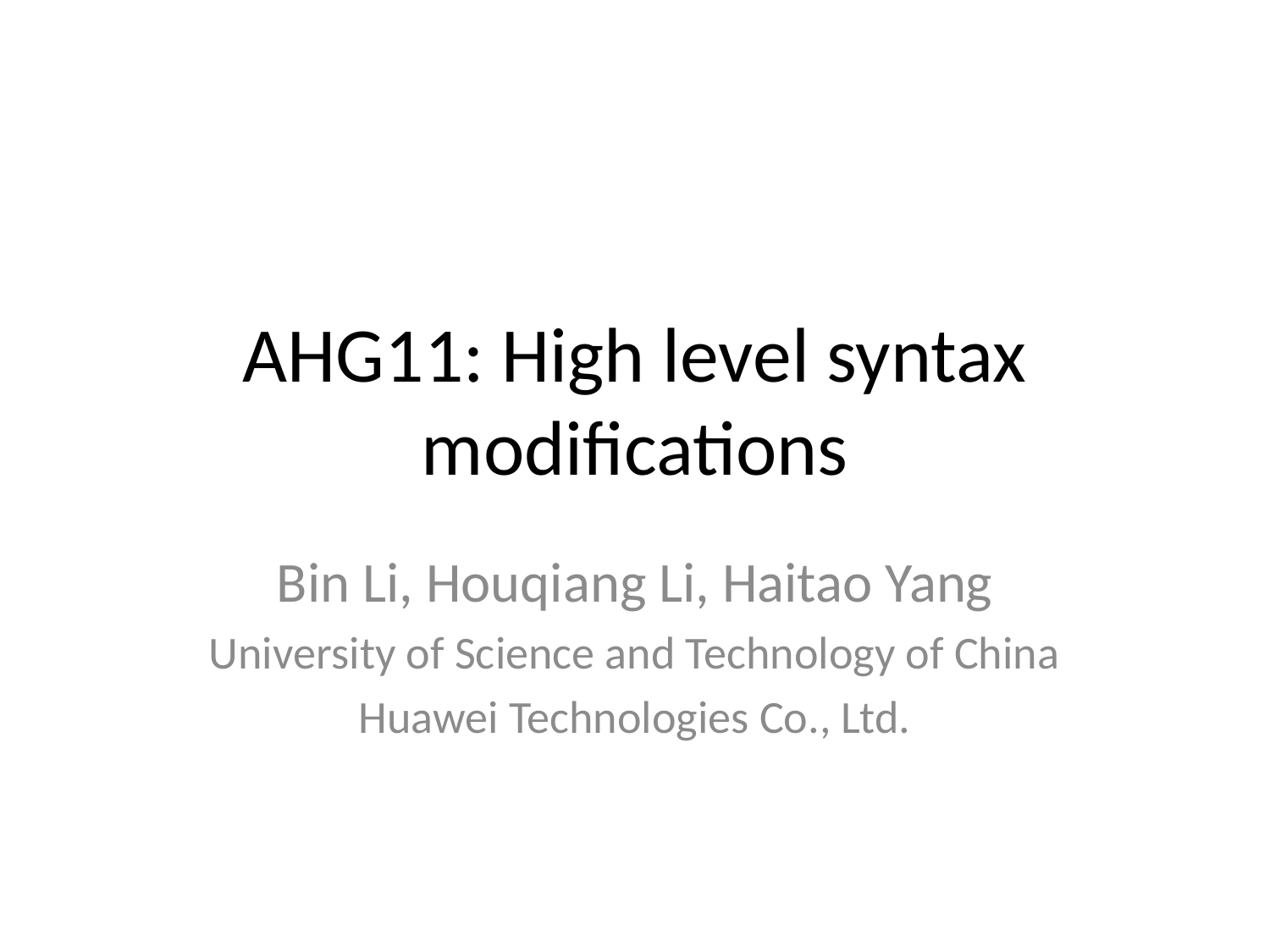

# AHG11: High level syntax modifications
Bin Li, Houqiang Li, Haitao Yang
University of Science and Technology of China
Huawei Technologies Co., Ltd.